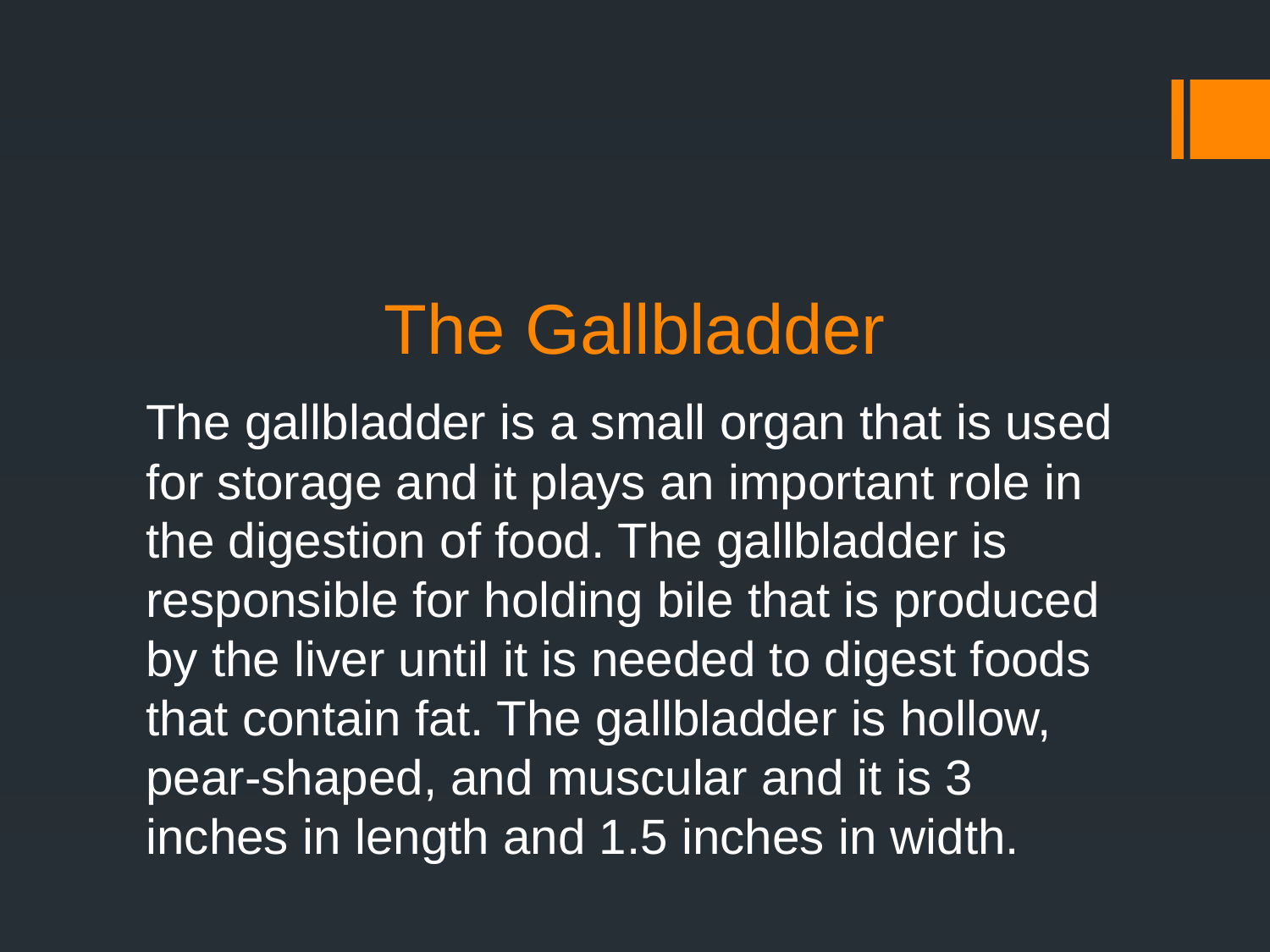

# The Gallbladder
The gallbladder is a small organ that is used for storage and it plays an important role in the digestion of food. The gallbladder is responsible for holding bile that is produced by the liver until it is needed to digest foods that contain fat. The gallbladder is hollow, pear-shaped, and muscular and it is 3 inches in length and 1.5 inches in width.